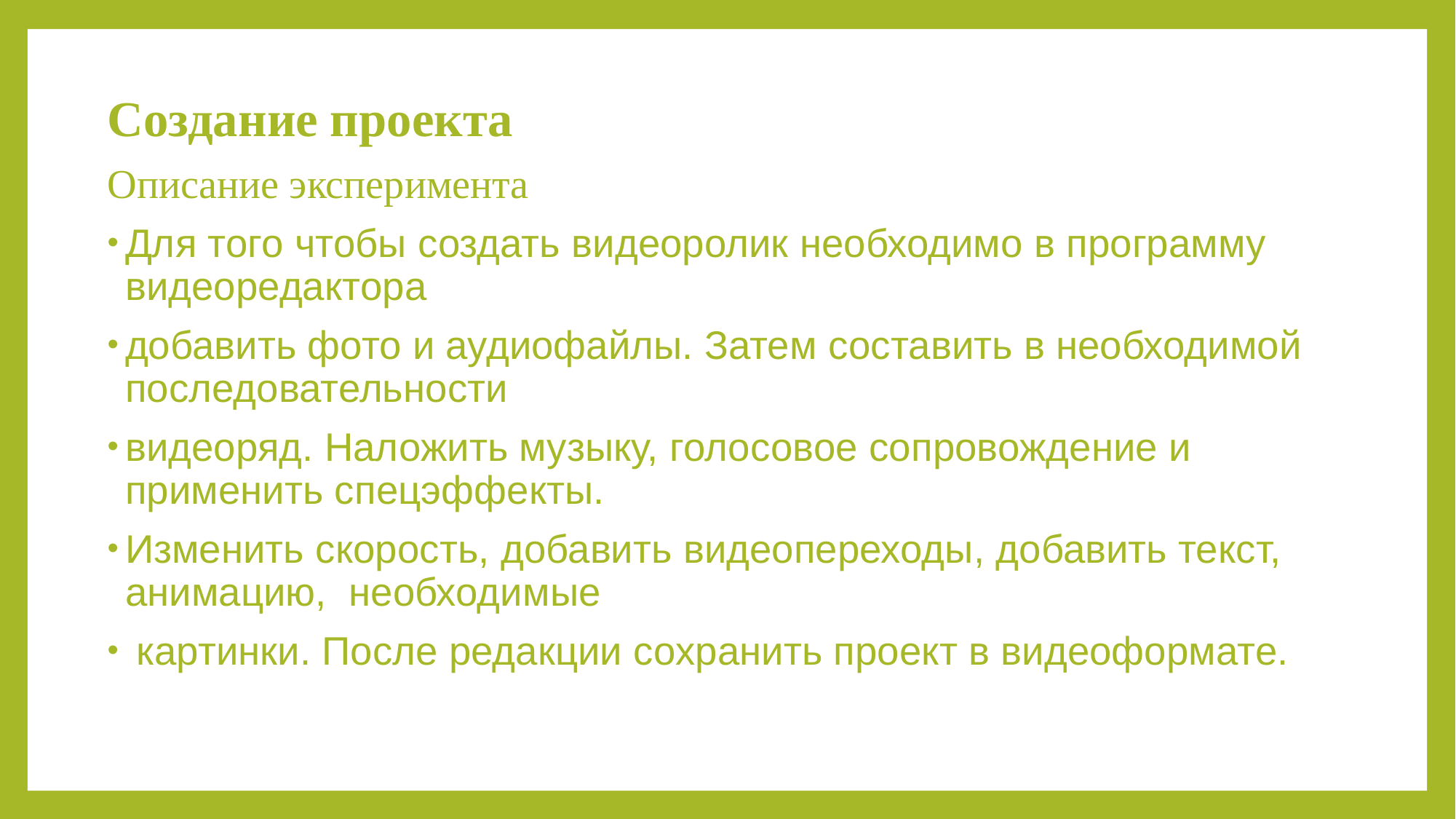

#
Создание проекта
Описание эксперимента
Для того чтобы создать видеоролик необходимо в программу видеоредактора
добавить фото и аудиофайлы. Затем составить в необходимой последовательности
видеоряд. Наложить музыку, голосовое сопровождение и применить спецэффекты.
Изменить скорость, добавить видеопереходы, добавить текст, анимацию,  необходимые
 картинки. После редакции сохранить проект в видеоформате.